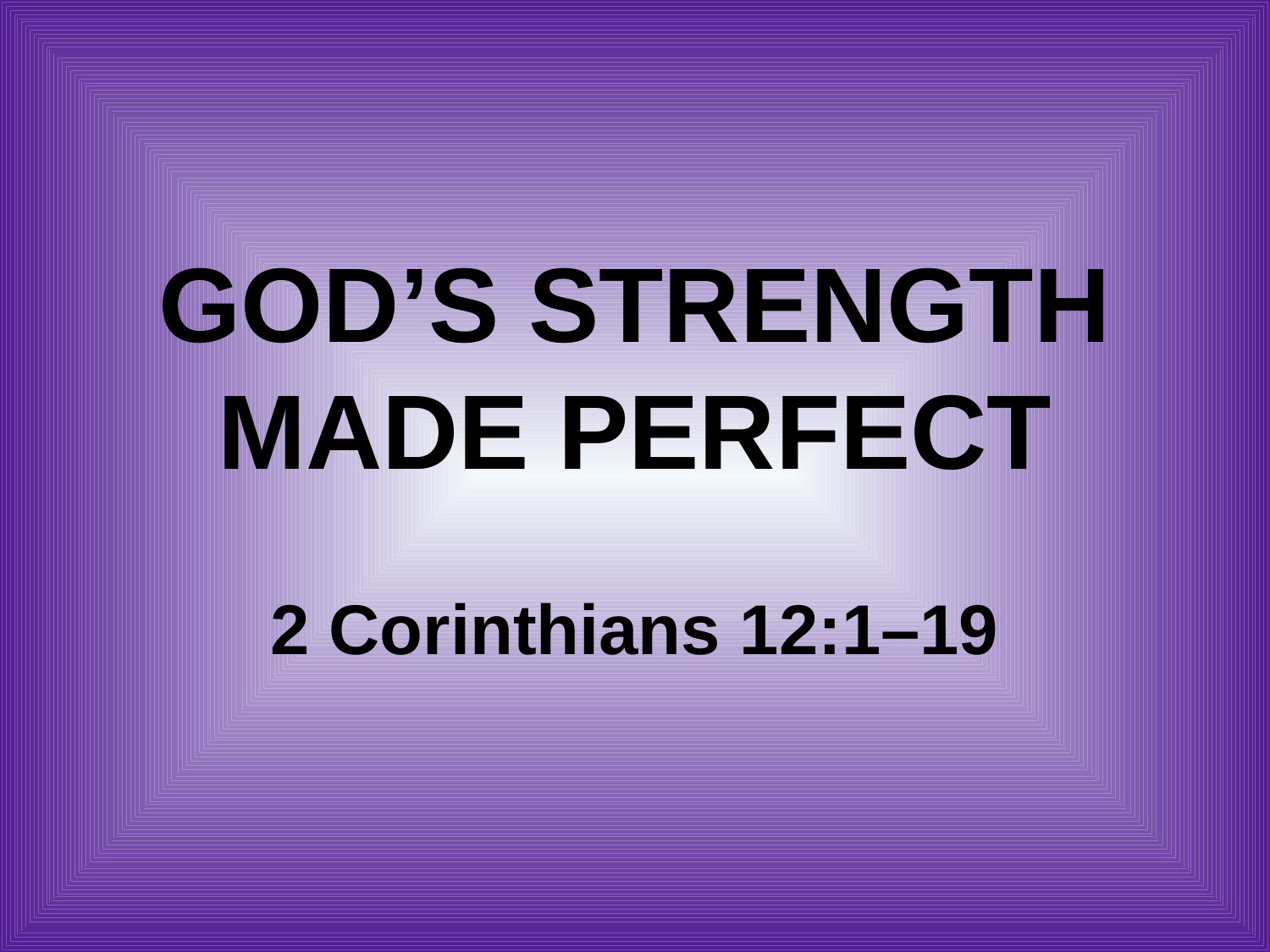

# God’s Strength Made Perfect 2 Corinthians 12:1–19